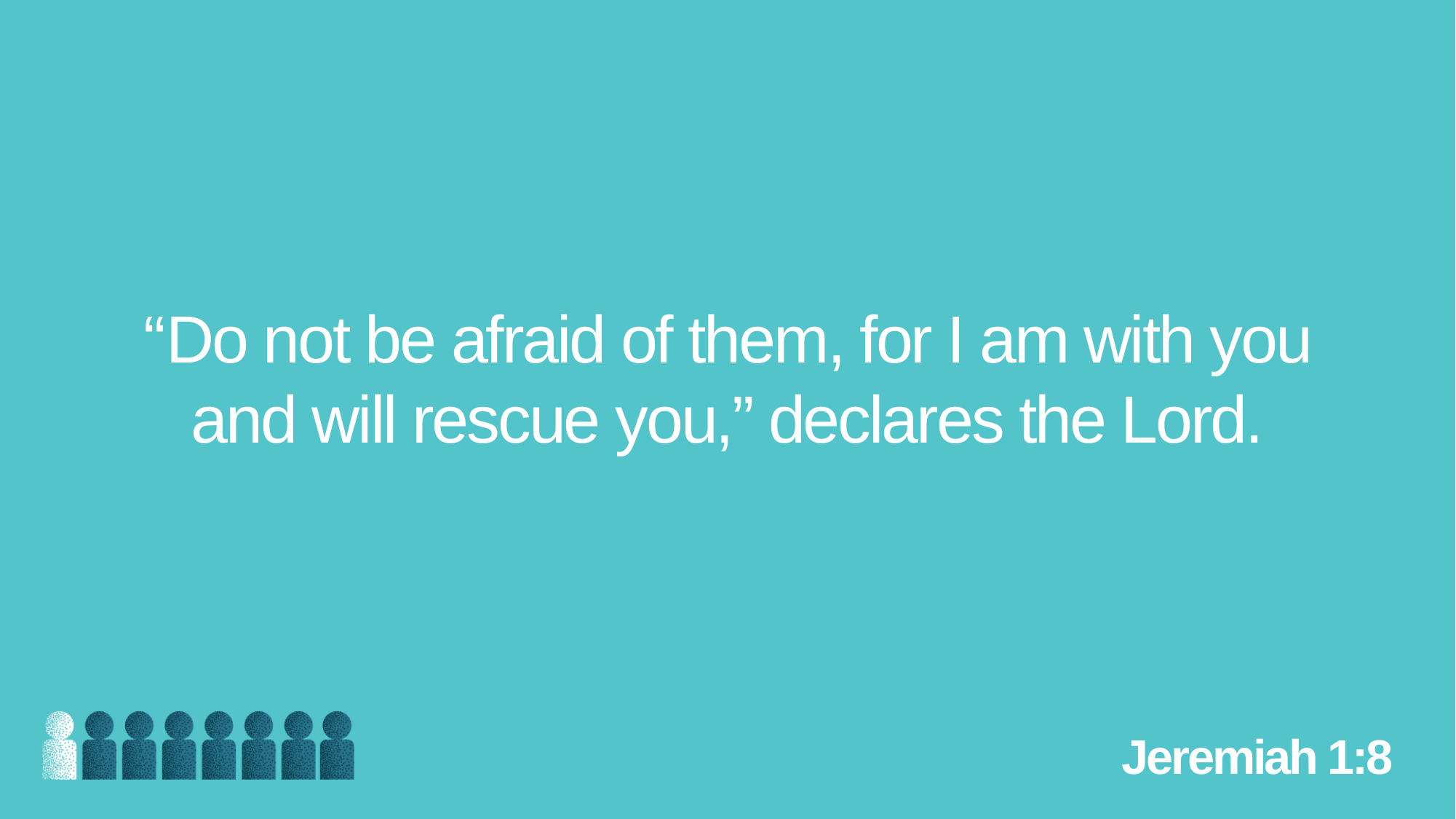

“Do not be afraid of them, for I am with you and will rescue you,” declares the Lord.
Jeremiah 1:8